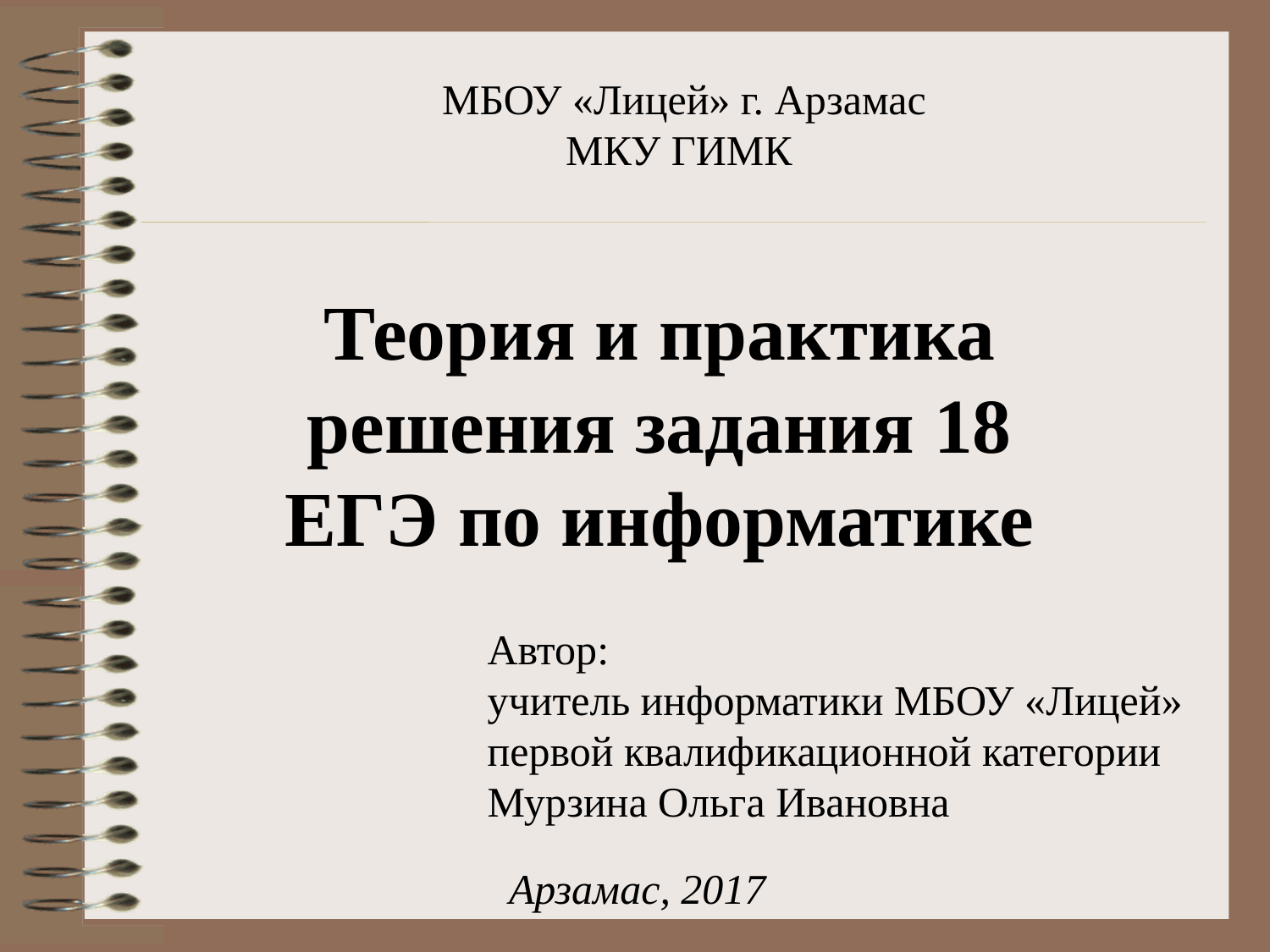

МБОУ «Лицей» г. Арзамас
МКУ ГИМК

Теория и практика решения задания 18 ЕГЭ по информатике
Автор:
учитель информатики МБОУ «Лицей»
первой квалификационной категории
Мурзина Ольга Ивановна
Арзамас, 2017